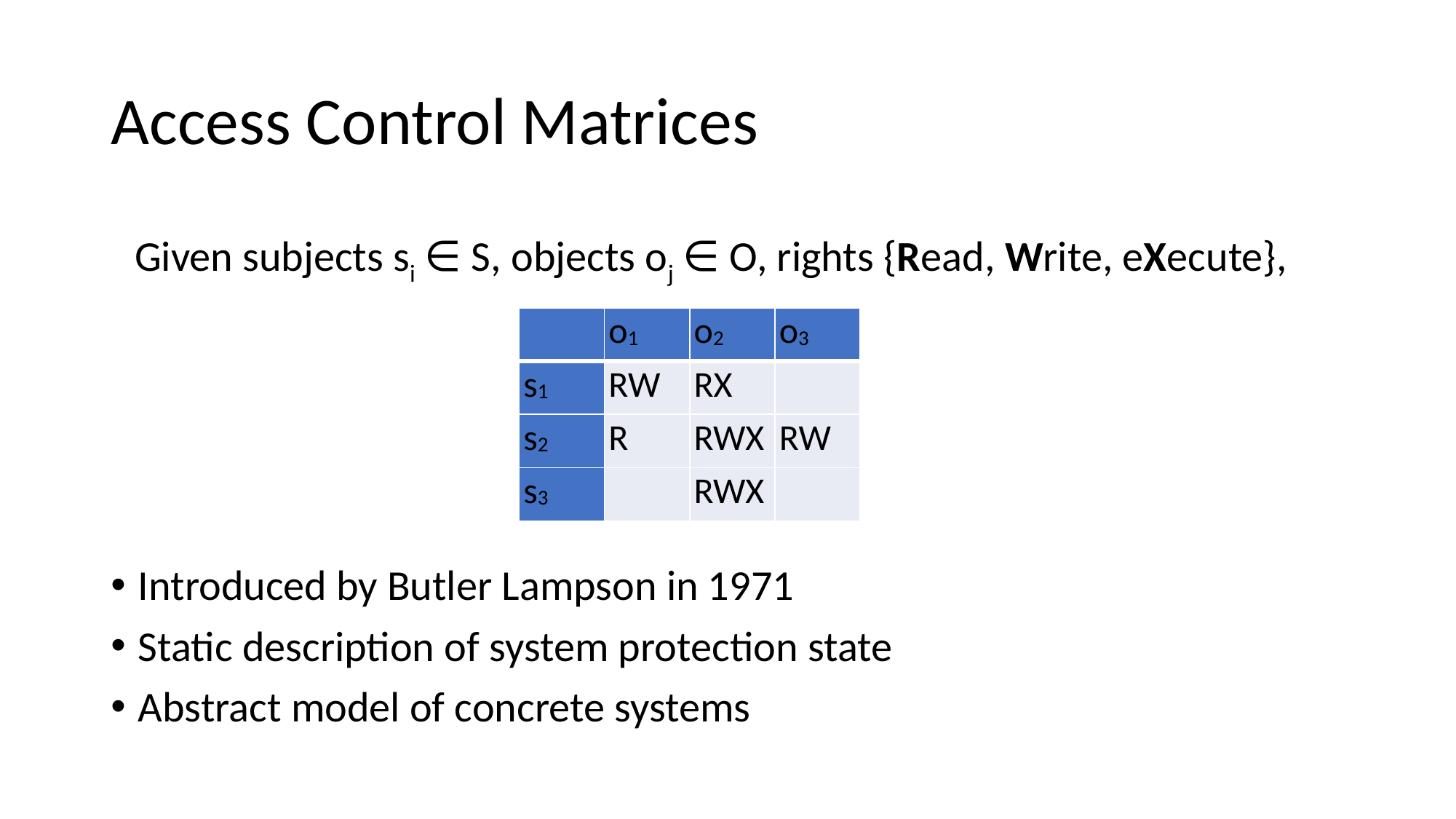

# Access Control Matrices
Given subjects si ∈ S, objects oj ∈ O, rights {Read, Write, eXecute},
|  | o1 | o2 | o3 |
| --- | --- | --- | --- |
| s1 | RW | RX |  |
| s2 | R | RWX | RW |
| s3 |  | RWX |  |
Introduced by Butler Lampson in 1971
Static description of system protection state
Abstract model of concrete systems